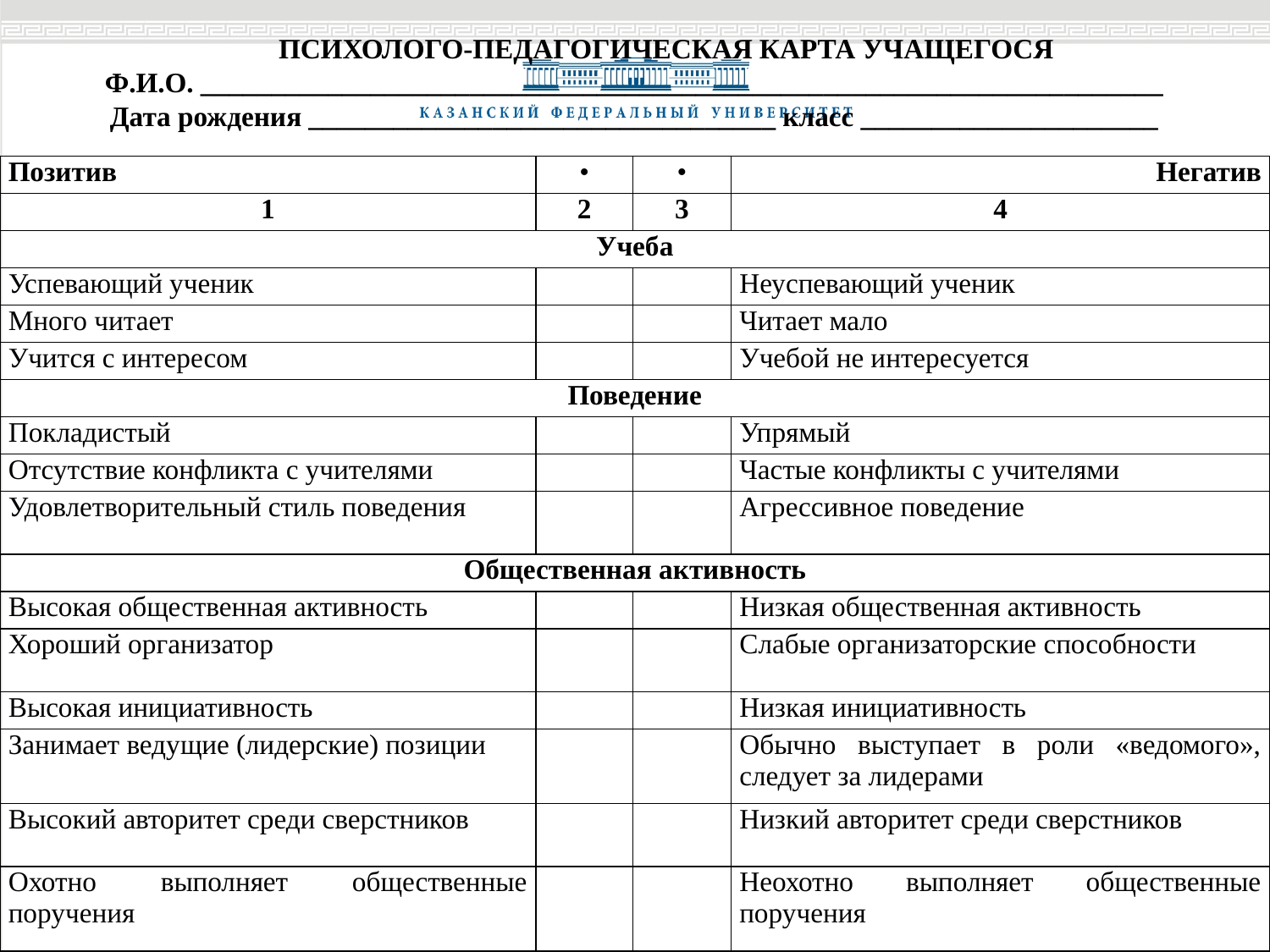

# ПСИХОЛОГО-ПЕДАГОГИЧЕСКАЯ КАРТА УЧАЩЕГОСЯ Ф.И.О. ____________________________________________________________________ Дата рождения _________________________________ класс _____________________
| Позитив | • | • | Негатив |
| --- | --- | --- | --- |
| 1 | 2 | 3 | 4 |
| Учеба |  |  |  |
| Успевающий ученик |  |  | Неуспевающий ученик |
| Много читает |  |  | Читает мало |
| Учится с интересом |  |  | Учебой не интересуется |
| Поведение |  |  |  |
| Покладистый |  |  | Упрямый |
| Отсутствие конфликта с учителями |  |  | Частые конфликты с учителями |
| Удовлетворительный стиль поведения |  |  | Агрессивное поведение |
| Общественная активность |  |  |  |
| Высокая общественная активность |  |  | Низкая общественная активность |
| Хороший организатор |  |  | Слабые организаторские способности |
| Высокая инициативность |  |  | Низкая инициативность |
| Занимает ведущие (лидерские) позиции |  |  | Обычно выступает в роли «ведомого», следует за лидерами |
| Высокий авторитет среди сверстников |  |  | Низкий авторитет среди сверстников |
| Охотно выполняет общественные поручения |  |  | Неохотно выполняет общественные поручения |